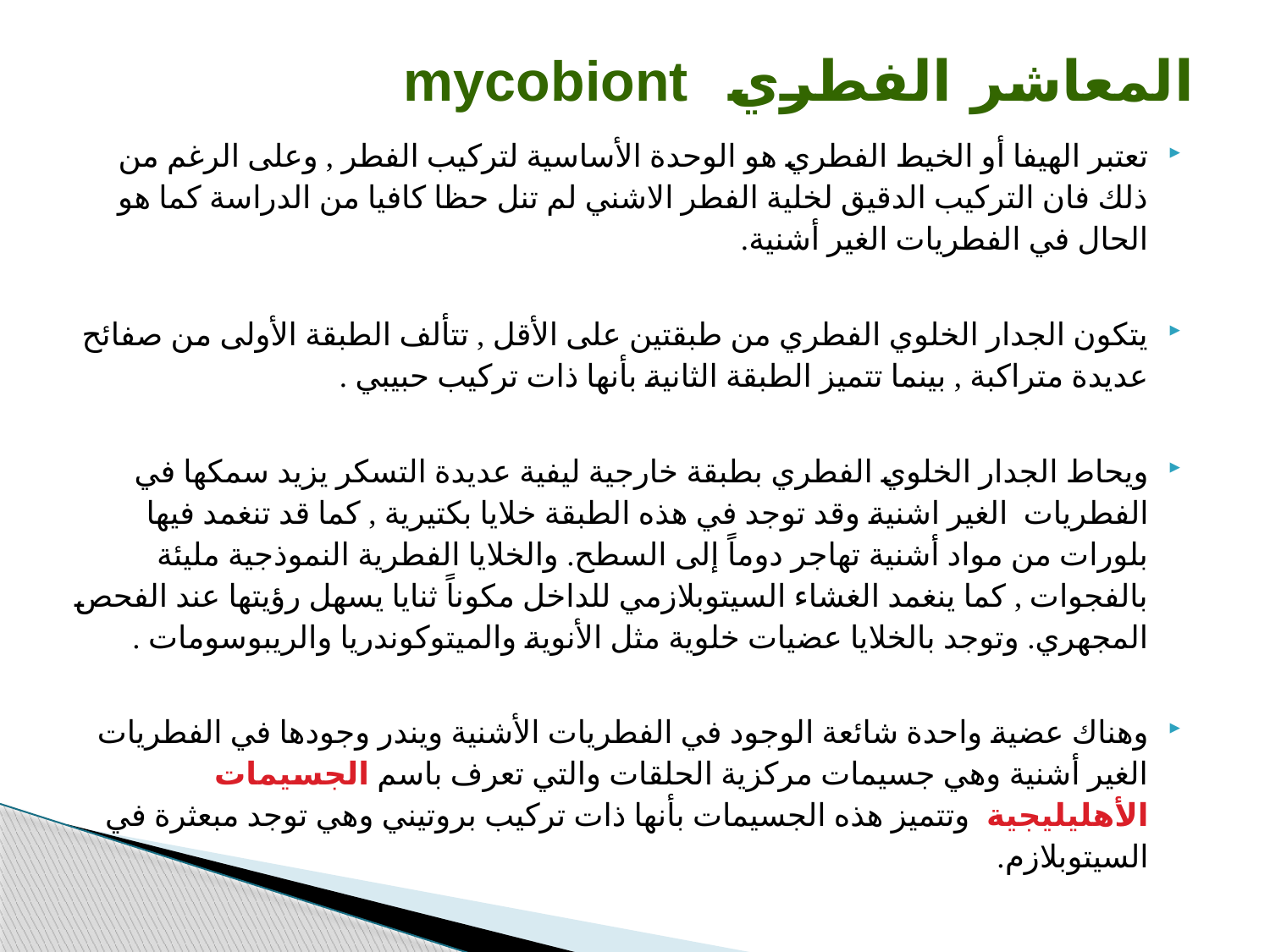

# المعاشر الفطري  mycobiont
تعتبر الهيفا أو الخيط الفطري هو الوحدة الأساسية لتركيب الفطر , وعلى الرغم من ذلك فان التركيب الدقيق لخلية الفطر الاشني لم تنل حظا كافيا من الدراسة كما هو الحال في الفطريات الغير أشنية.

يتكون الجدار الخلوي الفطري من طبقتين على الأقل , تتألف الطبقة الأولى من صفائح عديدة متراكبة , بينما تتميز الطبقة الثانية بأنها ذات تركيب حبيبي .

ويحاط الجدار الخلوي الفطري بطبقة خارجية ليفية عديدة التسكر يزيد سمكها في الفطريات  الغير اشنية وقد توجد في هذه الطبقة خلايا بكتيرية , كما قد تنغمد فيها بلورات من مواد أشنية تهاجر دوماً إلى السطح. والخلايا الفطرية النموذجية مليئة بالفجوات , كما ينغمد الغشاء السيتوبلازمي للداخل مكوناً ثنايا يسهل رؤيتها عند الفحص المجهري. وتوجد بالخلايا عضيات خلوية مثل الأنوية والميتوكوندريا والريبوسومات .

وهناك عضية واحدة شائعة الوجود في الفطريات الأشنية ويندر وجودها في الفطريات الغير أشنية وهي جسيمات مركزية الحلقات والتي تعرف باسم الجسيمات الأهليليجية  وتتميز هذه الجسيمات بأنها ذات تركيب بروتيني وهي توجد مبعثرة في السيتوبلازم.